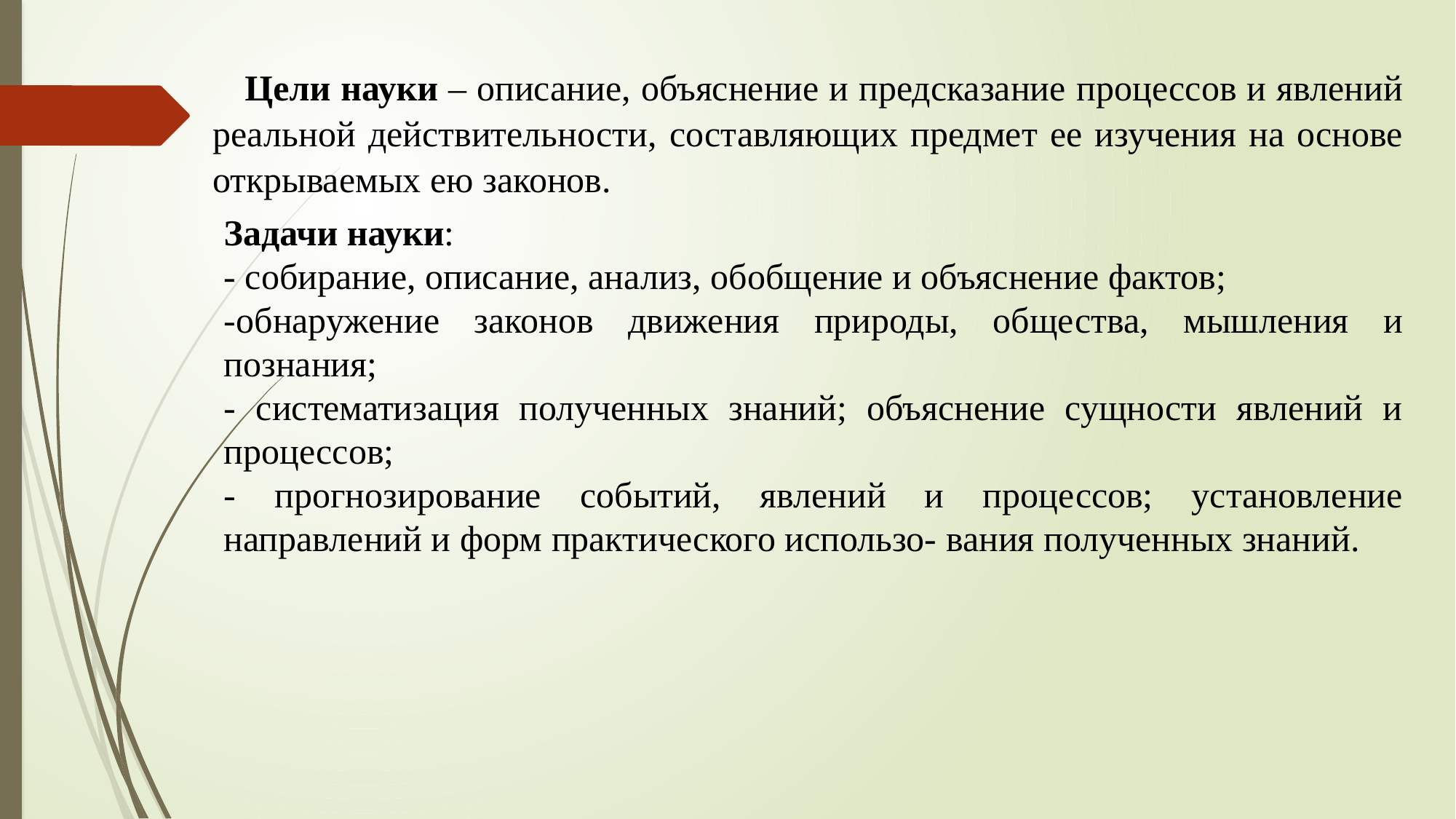

Цели науки – описание, объяснение и предсказание процессов и явлений реальной действительности, составляющих предмет ее изучения на основе открываемых ею законов.
Задачи науки:
- собирание, описание, анализ, обобщение и объяснение фактов;
-обнаружение законов движения природы, общества, мышления и познания;
- систематизация полученных знаний; объяснение сущности явлений и процессов;
- прогнозирование событий, явлений и процессов; установление направлений и форм практического использо- вания полученных знаний.